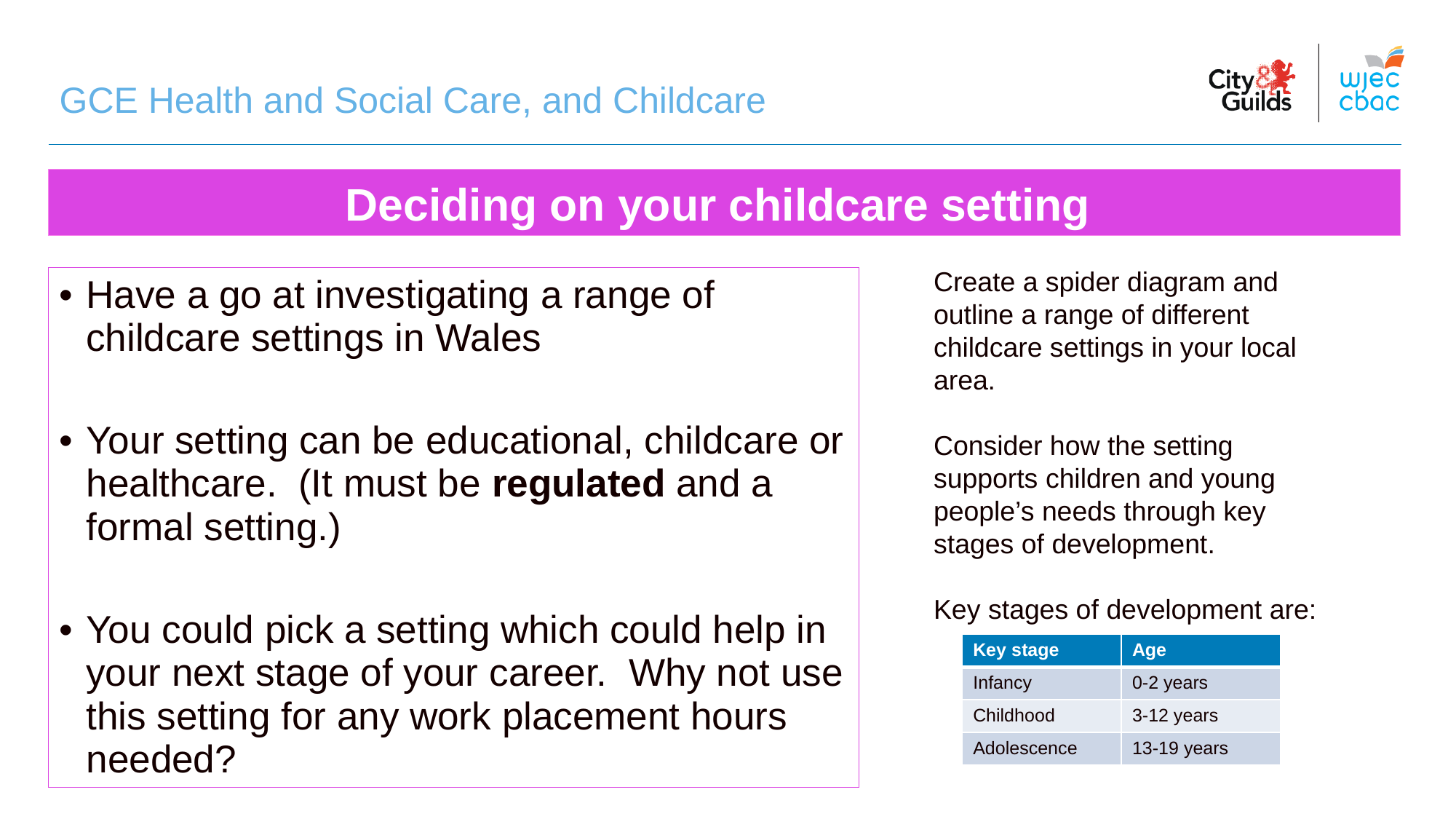

GCE Health and Social Care, and Childcare
# Deciding on your childcare setting
Create a spider diagram and outline a range of different childcare settings in your local area.

Consider how the setting supports children and young people’s needs through key stages of development.

Key stages of development are:

Have a go at investigating a range of childcare settings in Wales

Your setting can be educational, childcare or healthcare.  (It must be regulated and a formal setting.)

You could pick a setting which could help in your next stage of your career.  Why not use this setting for any work placement hours needed?

| Key stage | Age |
| --- | --- |
| Infancy | 0-2 years |
| Childhood | 3-12 years |
| Adolescence | 13-19 years |